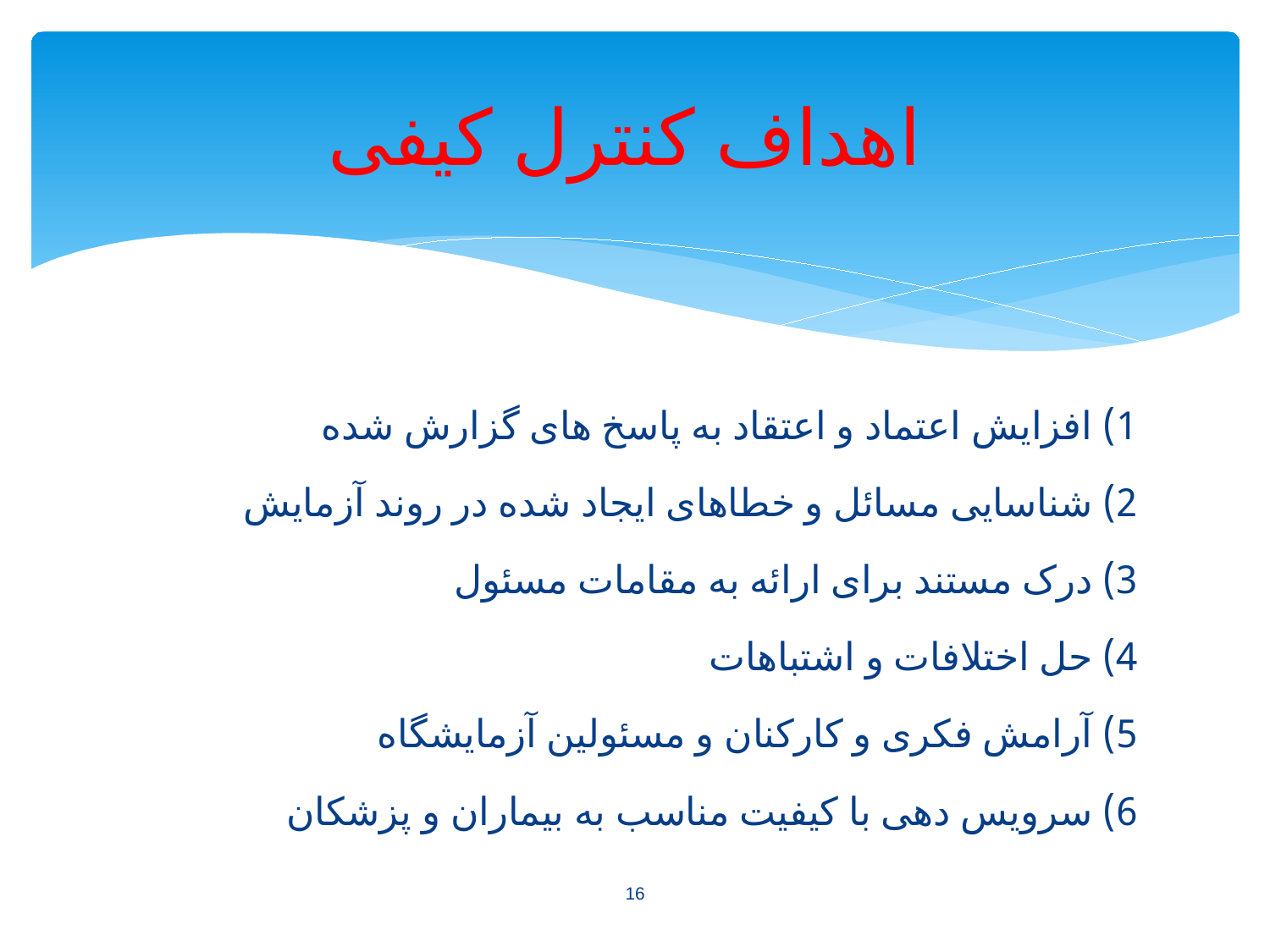

# اهداف کنترل کیفی
1) افزایش اعتماد و اعتقاد به پاسخ های گزارش شده
2) شناسایی مسائل و خطاهای ایجاد شده در روند آزمایش
3) درک مستند برای ارائه به مقامات مسئول
4) حل اختلافات و اشتباهات
5) آرامش فکری و کارکنان و مسئولین آزمایشگاه
6) سرویس دهی با کیفیت مناسب به بیماران و پزشکان
16